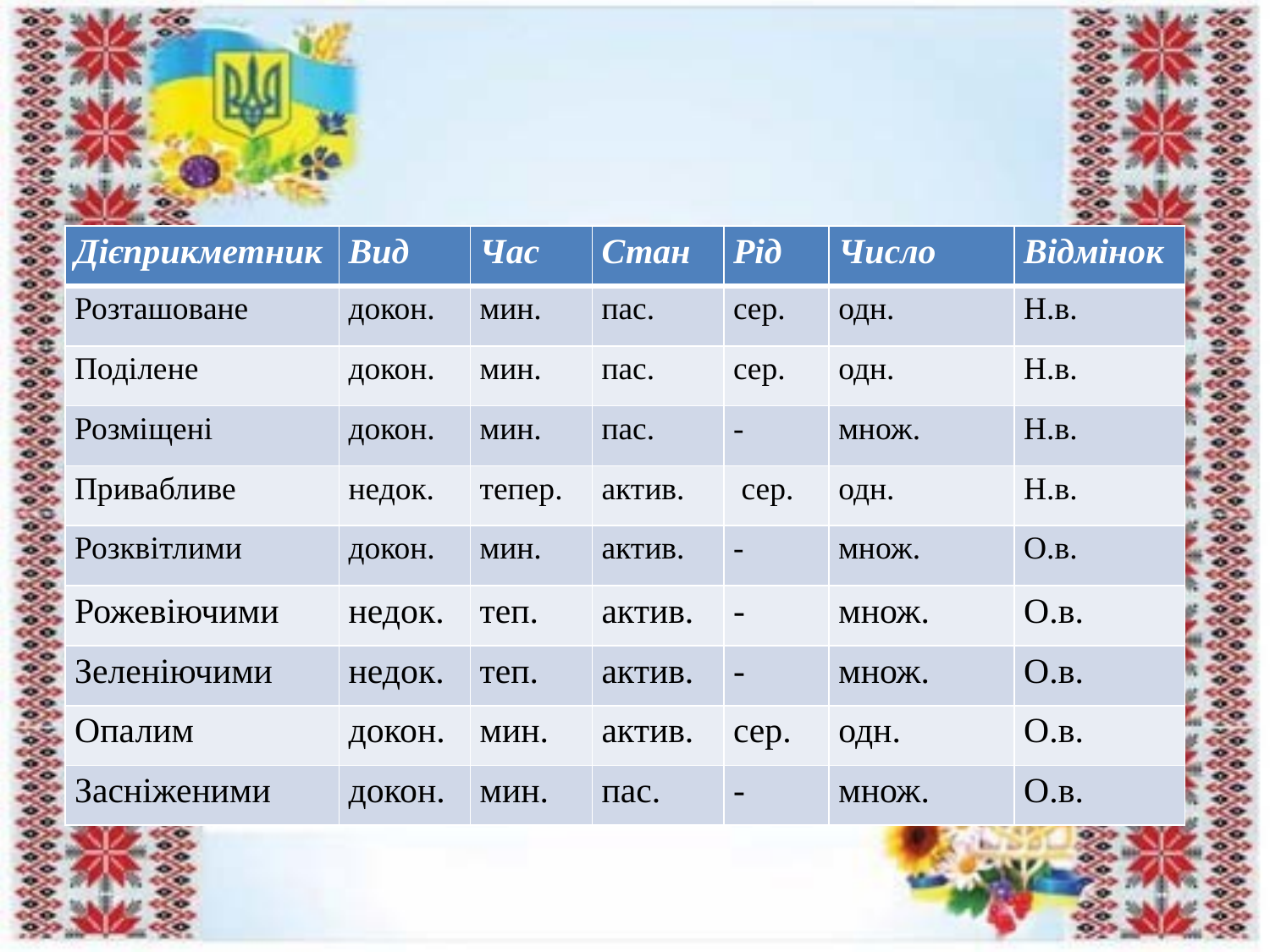

| Дієприкметник | Вид | Час | Стан | Рід | Число | Відмінок |
| --- | --- | --- | --- | --- | --- | --- |
| Розташоване | докон. | мин. | пас. | сер. | одн. | Н.в. |
| Поділене | докон. | мин. | пас. | сер. | одн. | Н.в. |
| Розміщені | докон. | мин. | пас. | - | множ. | Н.в. |
| Привабливе | недок. | тепер. | актив. | сер. | одн. | Н.в. |
| Розквітлими | докон. | мин. | актив. | - | множ. | О.в. |
| Рожевіючими | недок. | теп. | актив. | - | множ. | О.в. |
| Зеленіючими | недок. | теп. | актив. | - | множ. | О.в. |
| Опалим | докон. | мин. | актив. | сер. | одн. | О.в. |
| Засніженими | докон. | мин. | пас. | - | множ. | О.в. |